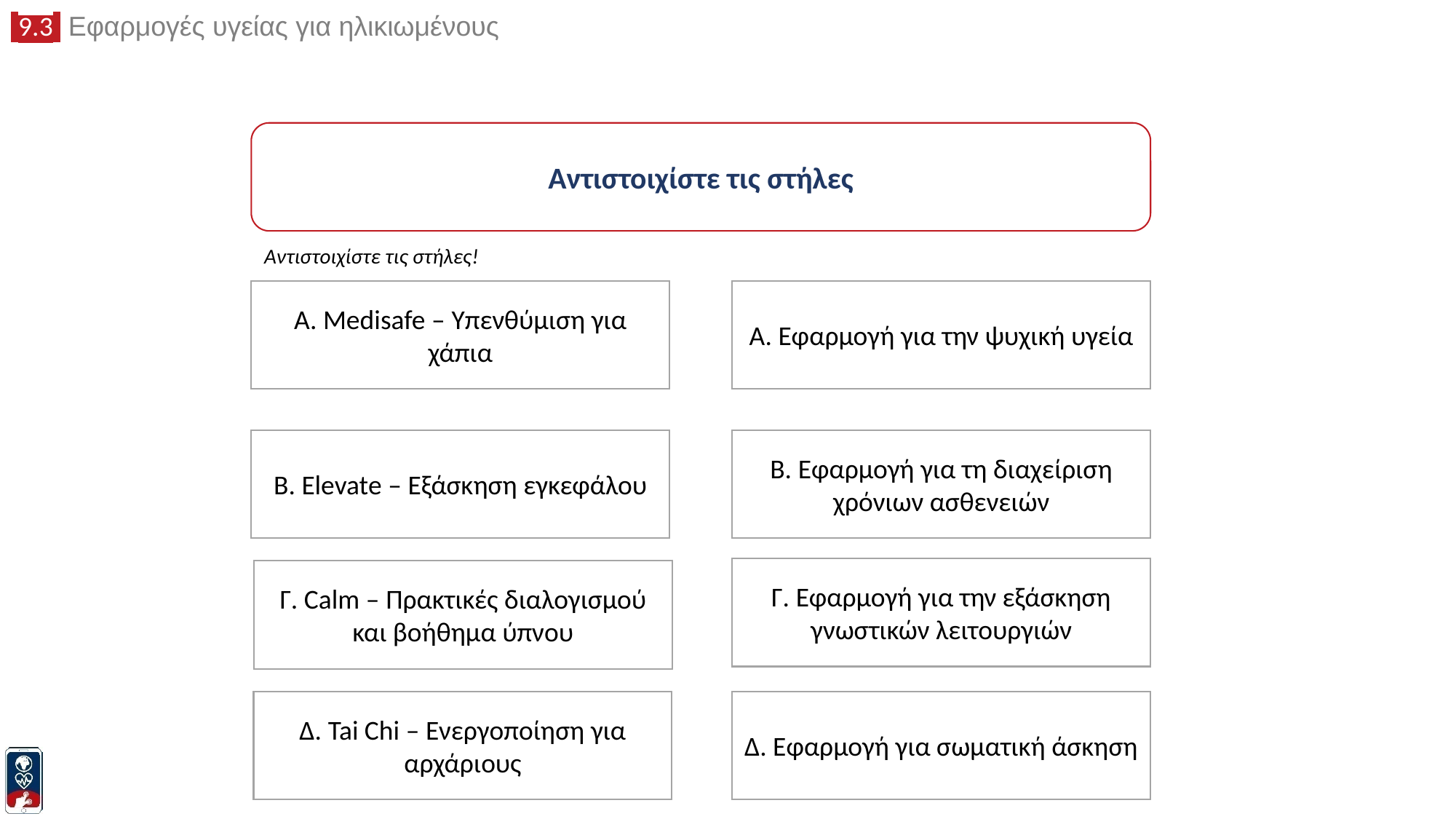

Αντιστοιχίστε τις στήλες
Αντιστοιχίστε τις στήλες!
A. Εφαρμογή για την ψυχική υγεία
A. Medisafe – Υπενθύμιση για χάπια
B. Εφαρμογή για τη διαχείριση χρόνιων ασθενειών
B. Elevate – Εξάσκηση εγκεφάλου
Γ. Εφαρμογή για την εξάσκηση γνωστικών λειτουργιών
Γ. Calm – Πρακτικές διαλογισμού και βοήθημα ύπνου
Δ. Εφαρμογή για σωματική άσκηση
Δ. Tai Chi – Ενεργοποίηση για αρχάριους